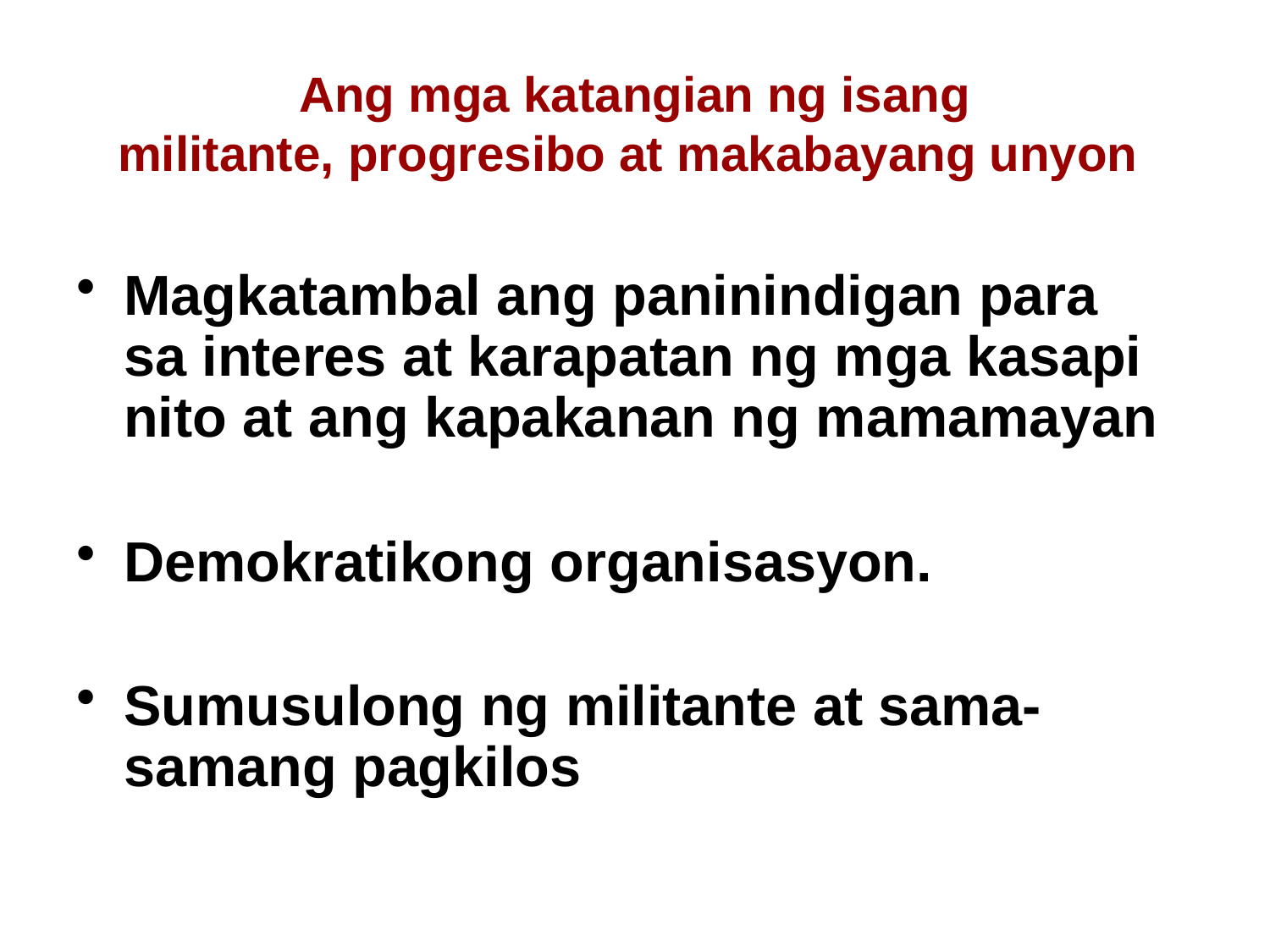

# Ang mga katangian ng isang militante, progresibo at makabayang unyon
Magkatambal ang paninindigan para sa interes at karapatan ng mga kasapi nito at ang kapakanan ng mamamayan

Demokratikong organisasyon.

Sumusulong ng militante at sama-samang pagkilos